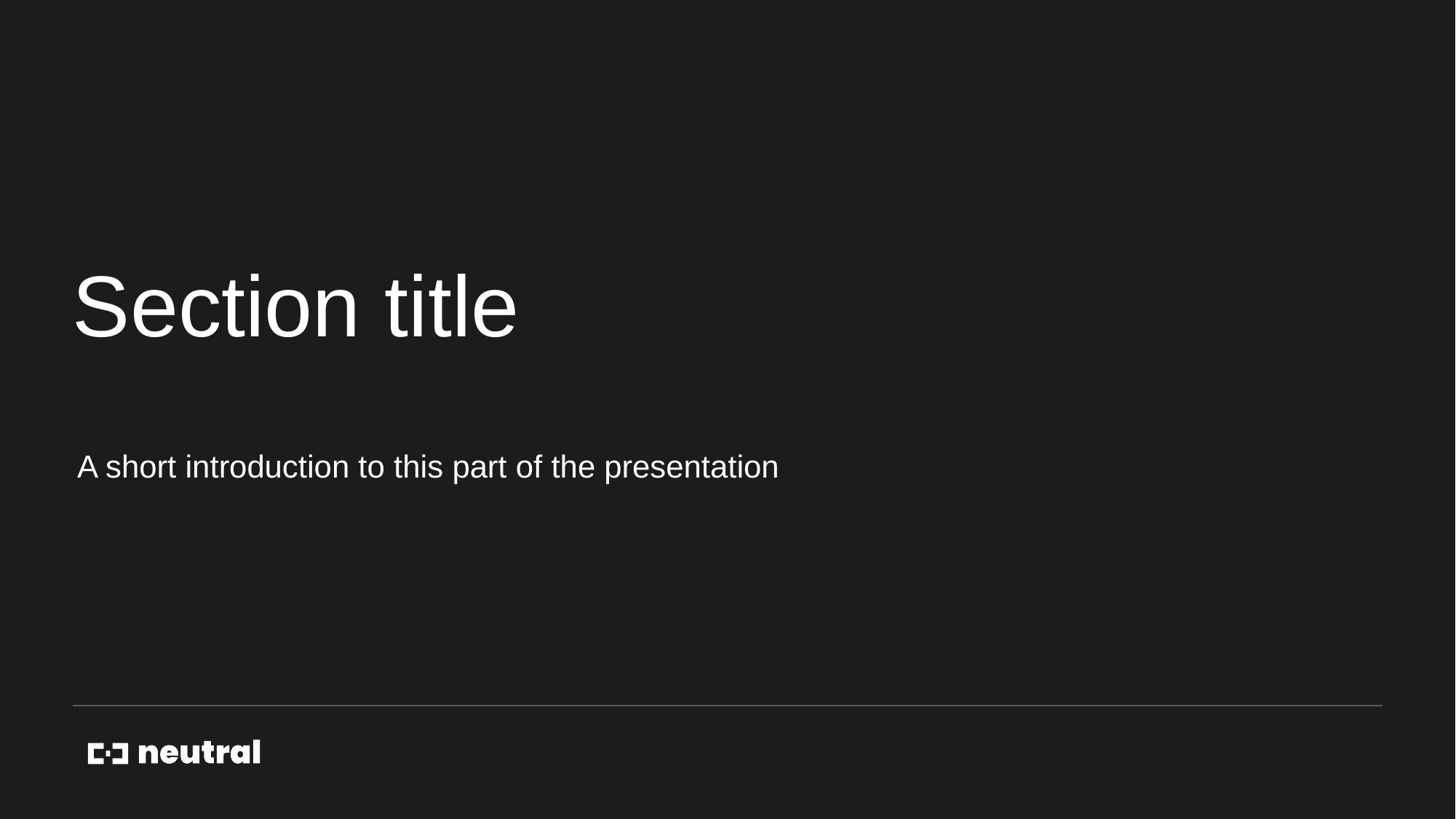

# Section title
A short introduction to this part of the presentation